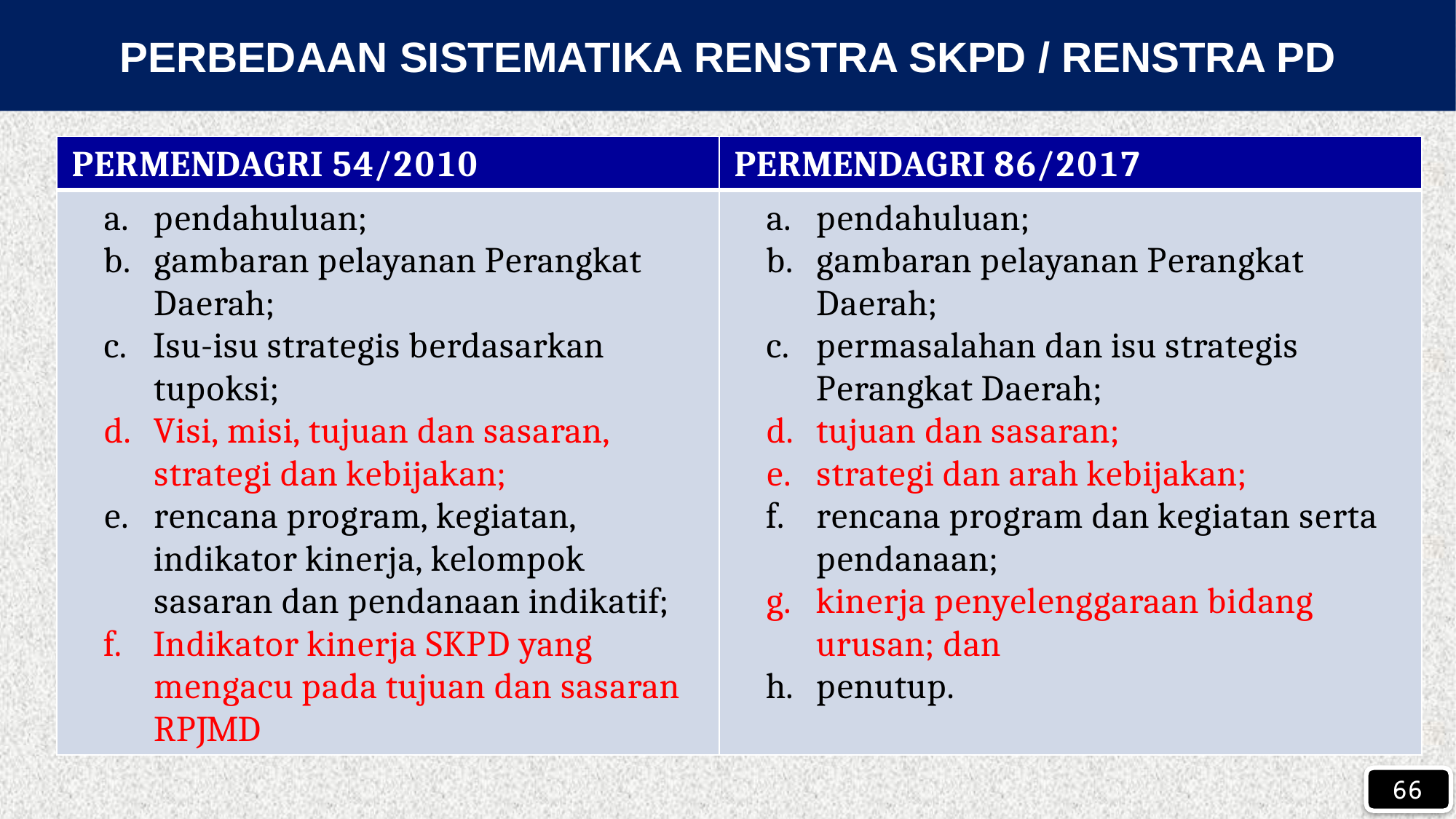

# PERBEDAAN SISTEMATIKA RENSTRA SKPD / RENSTRA PD
| PERMENDAGRI 54/2010 | PERMENDAGRI 86/2017 |
| --- | --- |
| pendahuluan; gambaran pelayanan Perangkat Daerah; Isu-isu strategis berdasarkan tupoksi; Visi, misi, tujuan dan sasaran, strategi dan kebijakan; rencana program, kegiatan, indikator kinerja, kelompok sasaran dan pendanaan indikatif; Indikator kinerja SKPD yang mengacu pada tujuan dan sasaran RPJMD | pendahuluan; gambaran pelayanan Perangkat Daerah; permasalahan dan isu strategis Perangkat Daerah; tujuan dan sasaran; strategi dan arah kebijakan; rencana program dan kegiatan serta pendanaan; kinerja penyelenggaraan bidang urusan; dan penutup. |
66